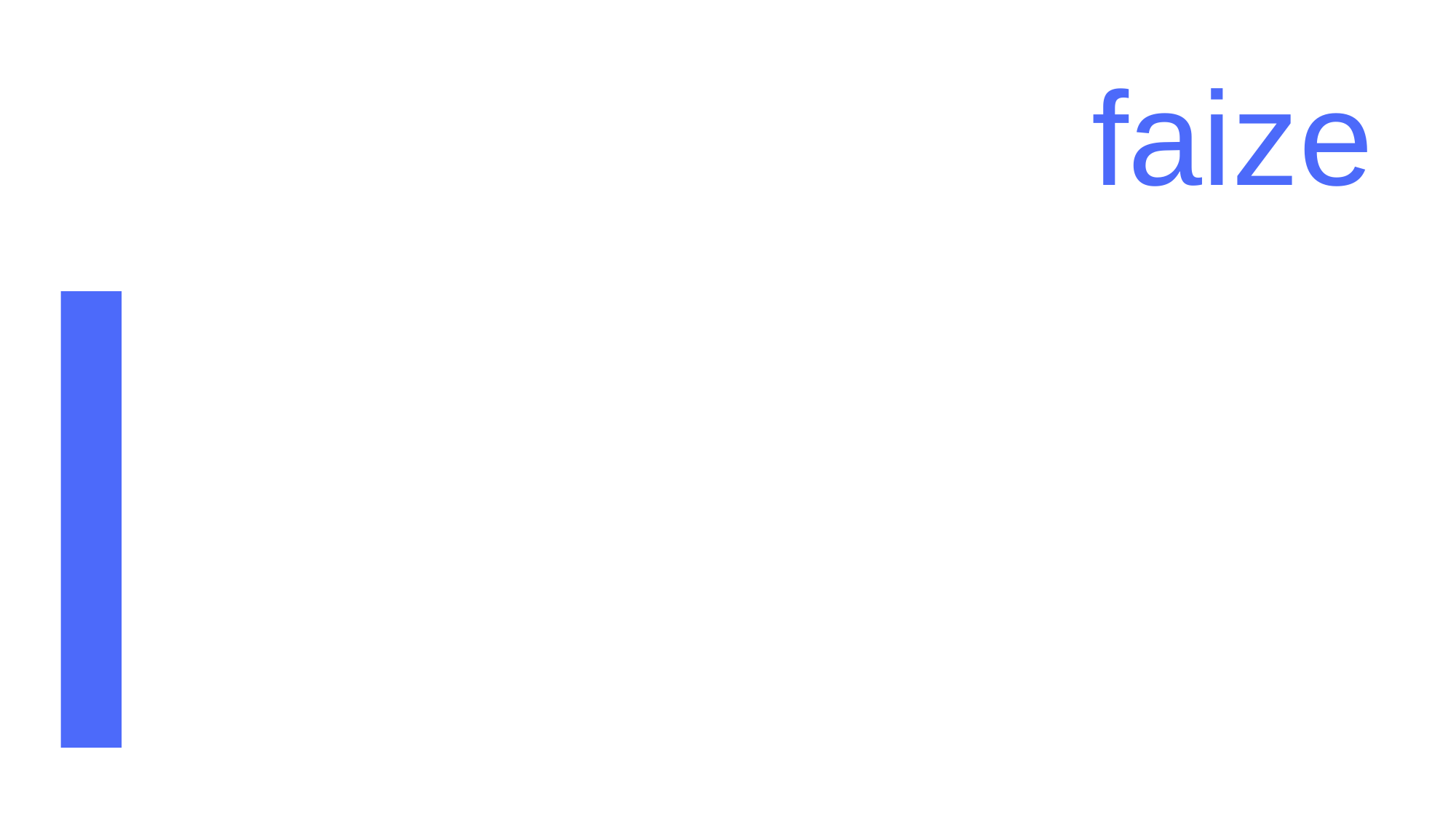

faize
Strengthen your brand with a digital presence

Morbi pellentesque venenatis tortor ac blandit. Sed vitae pellentesque nisi. Etiam tempus nibh erat, id egestas purus pellentesque non. Nulla nec vehicula libero. Mauris eget tortor lacus.